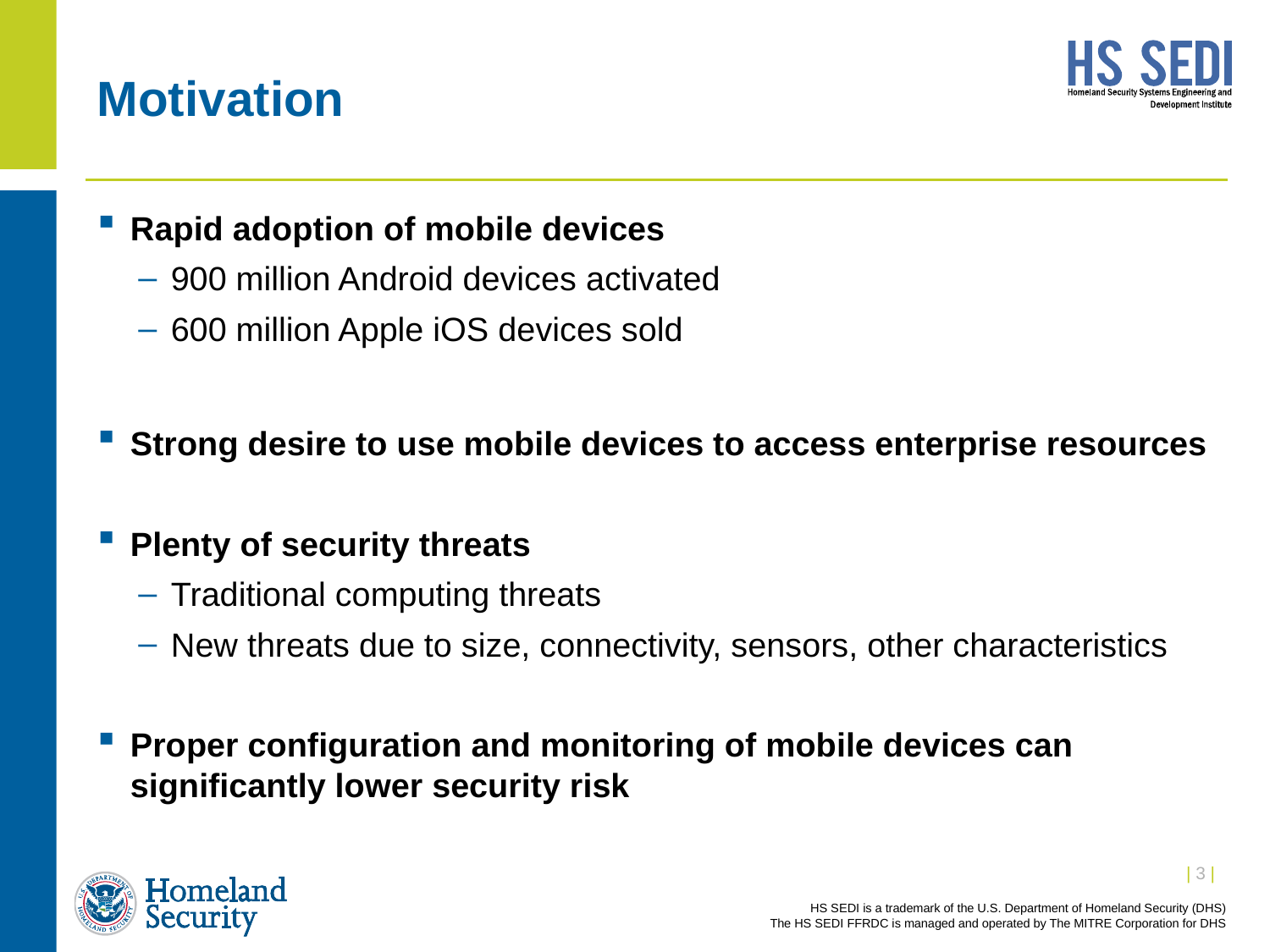

# Motivation
Rapid adoption of mobile devices
900 million Android devices activated
600 million Apple iOS devices sold

Strong desire to use mobile devices to access enterprise resources

Plenty of security threats
Traditional computing threats
New threats due to size, connectivity, sensors, other characteristics

Proper configuration and monitoring of mobile devices can significantly lower security risk

| 3 |